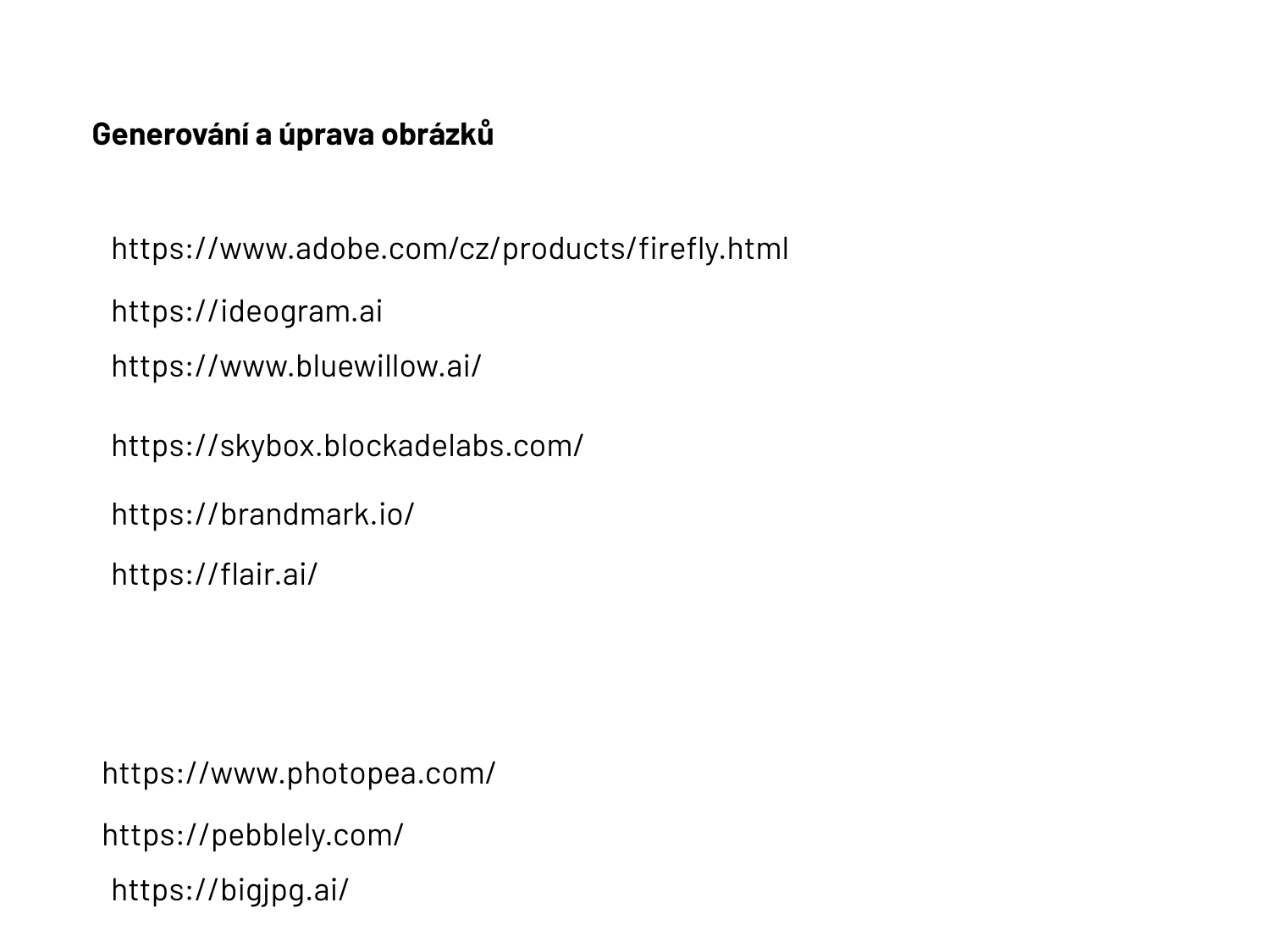

Generování a úprava obrázků
https://www.adobe.com/cz/products/firefly.html
https://ideogram.ai
https://www.bluewillow.ai/
https://skybox.blockadelabs.com/
https://brandmark.io/
https://flair.ai/
https://www.photopea.com/
https://pebblely.com/
https://bigjpg.ai/